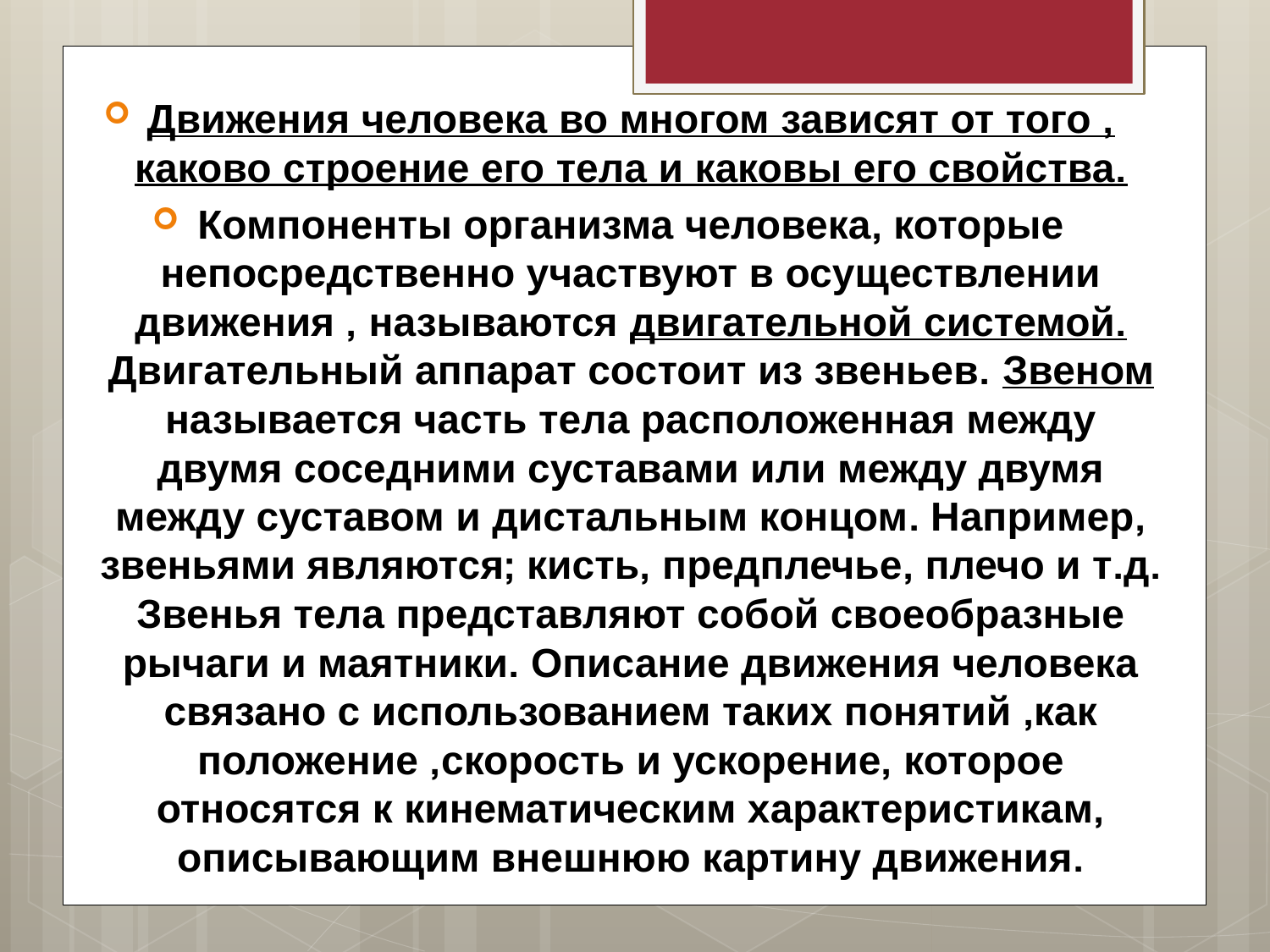

Движения человека во многом зависят от того , каково строение его тела и каковы его свойства.
Компоненты организма человека, которые непосредственно участвуют в осуществлении движения , называются двигательной системой. Двигательный аппарат состоит из звеньев. Звеном называется часть тела расположенная между двумя соседними суставами или между двумя между суставом и дистальным концом. Например, звеньями являются; кисть, предплечье, плечо и т.д. Звенья тела представляют собой своеобразные рычаги и маятники. Описание движения человека связано с использованием таких понятий ,как положение ,скорость и ускорение, которое относятся к кинематическим характеристикам, описывающим внешнюю картину движения.